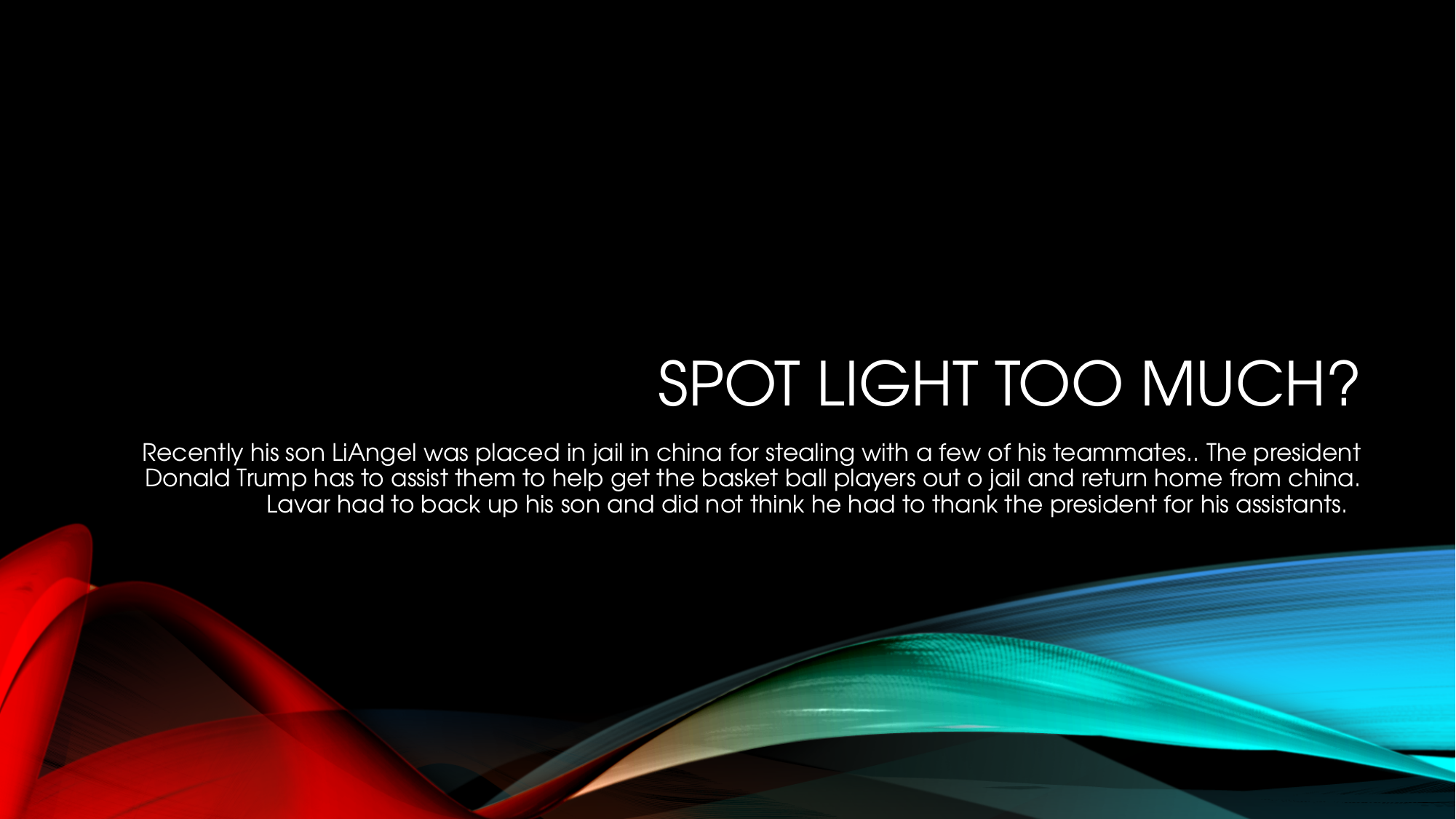

# Spot light too much?
Recently his son LiAngel was placed in jail in china for stealing with a few of his teammates.. The president Donald Trump has to assist them to help get the basket ball players out o jail and return home from china. Lavar had to back up his son and did not think he had to thank the president for his assistants.